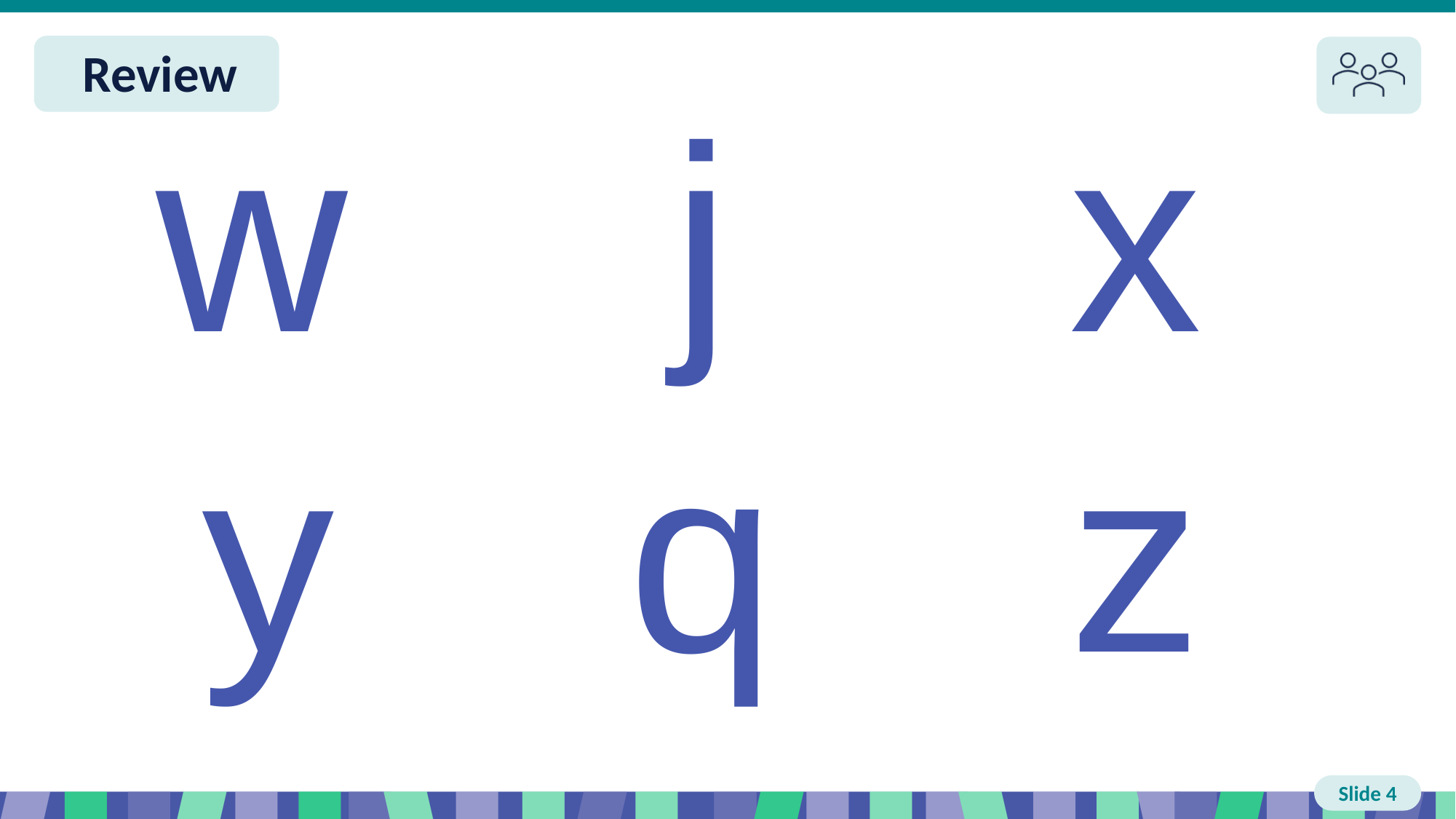

Slide 4 Review
w
j
x
y
q
z